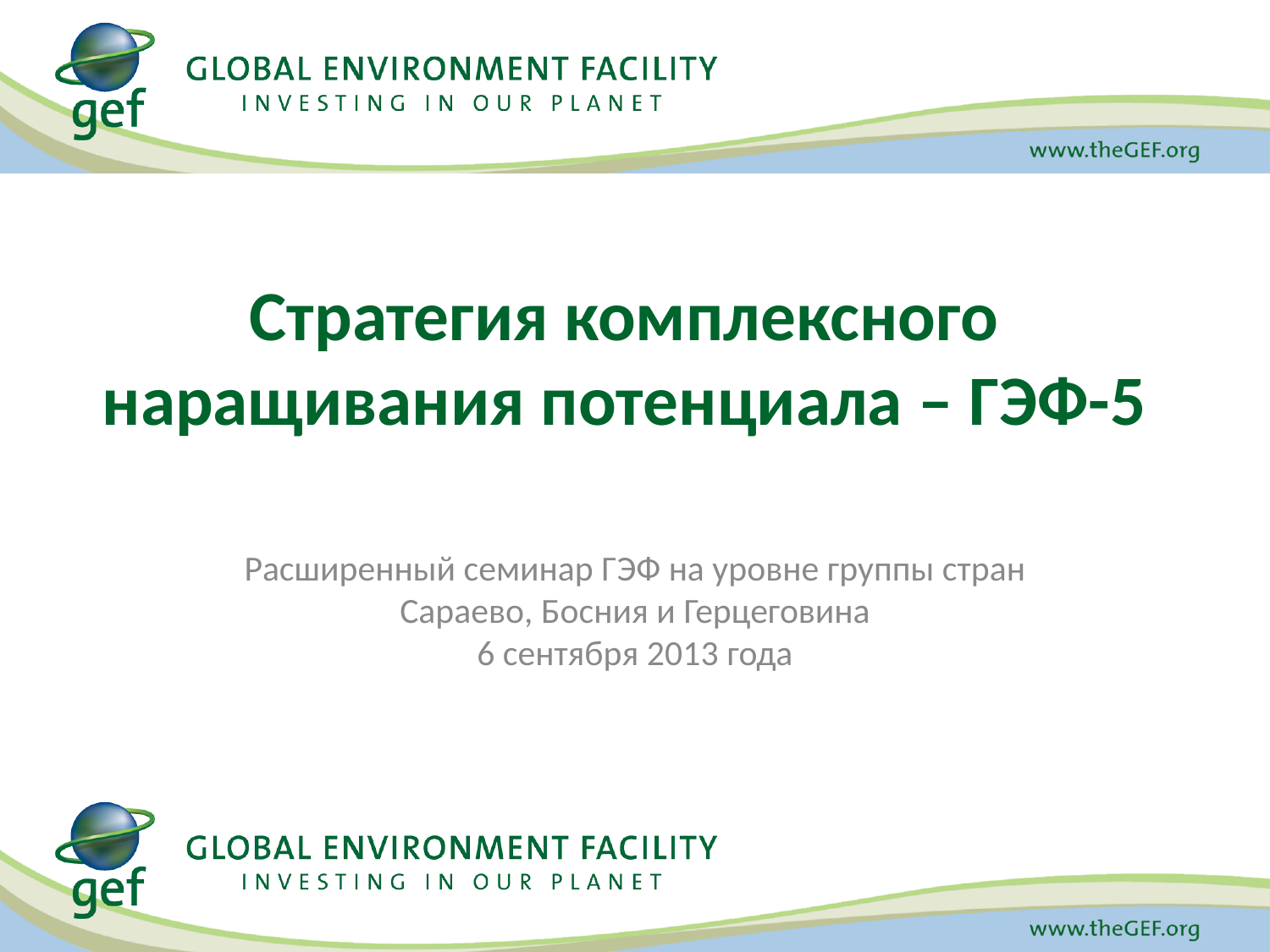

# Стратегия комплексного наращивания потенциала – ГЭФ-5
 Расширенный семинар ГЭФ на уровне группы стран
Сараево, Босния и Герцеговина
6 сентября 2013 года